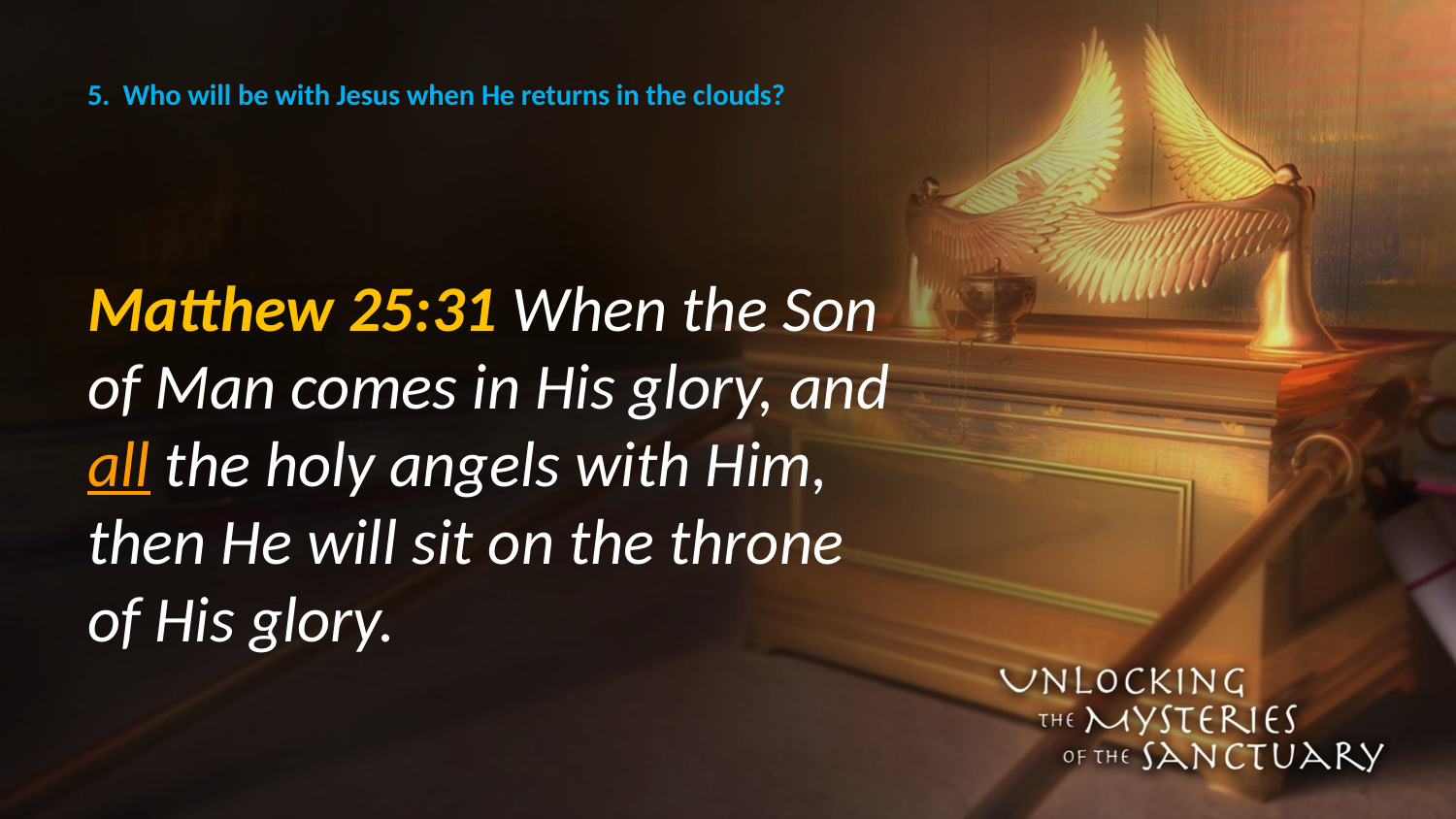

# 5.  Who will be with Jesus when He returns in the clouds?

Matthew 25:31 When the Son of Man comes in His glory, and all the holy angels with Him, then He will sit on the throne of His glory.